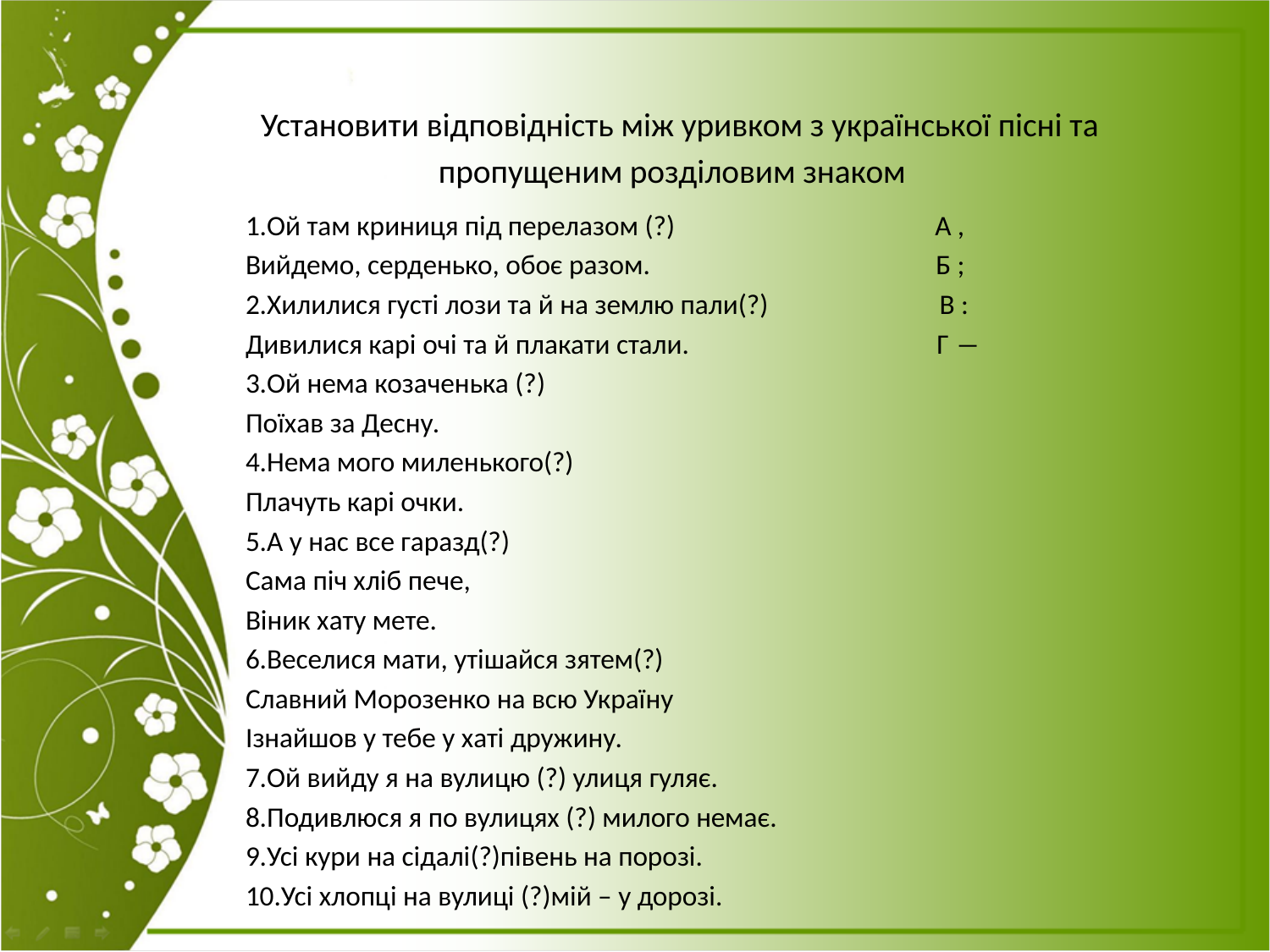

# Установити відповідність між уривком з української пісні та пропущеним розділовим знаком
1.Ой там криниця під перелазом (?)                                         А ,
Вийдемо, серденько, обоє разом.                                             Б ;
2.Хилилися густі лози та й на землю пали(?)                           В :
Дивилися карі очі та й плакати стали.                                       Г ―
3.Ой нема козаченька (?)
Поїхав за Десну.
4.Нема мого миленького(?)
Плачуть карі очки.
5.А у нас все гаразд(?)
Сама піч хліб пече,
Віник хату мете.
6.Веселися мати, утішайся зятем(?)
Славний Морозенко на всю Україну
Ізнайшов у тебе у хаті дружину.
7.Ой вийду я на вулицю (?) улиця гуляє.
8.Подивлюся я по вулицях (?) милого немає.
9.Усі кури на сідалі(?)півень на порозі.
10.Усі хлопці на вулиці (?)мій – у дорозі.